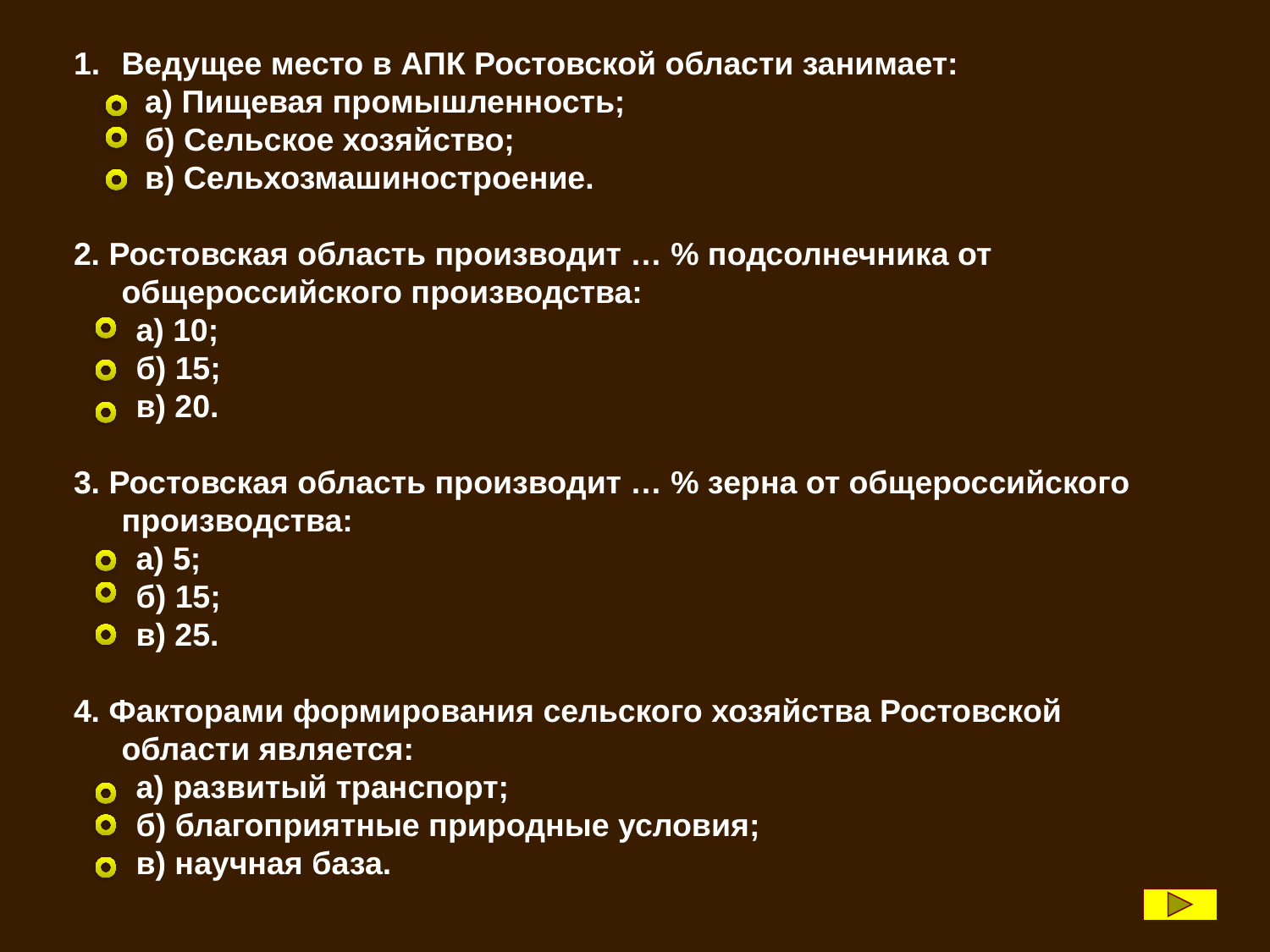

Ведущее место в АПК Ростовской области занимает:
        а) Пищевая промышленность;
        б) Сельское хозяйство;
        в) Сельхозмашиностроение.

2. Ростовская область производит … % подсолнечника от общероссийского производства:
       а) 10;
       б) 15;
       в) 20.

3. Ростовская область производит … % зерна от общероссийского производства:
       а) 5;
       б) 15;
       в) 25.

4. Факторами формирования сельского хозяйства Ростовской области является:
       а) развитый транспорт;
       б) благоприятные природные условия;
       в) научная база.